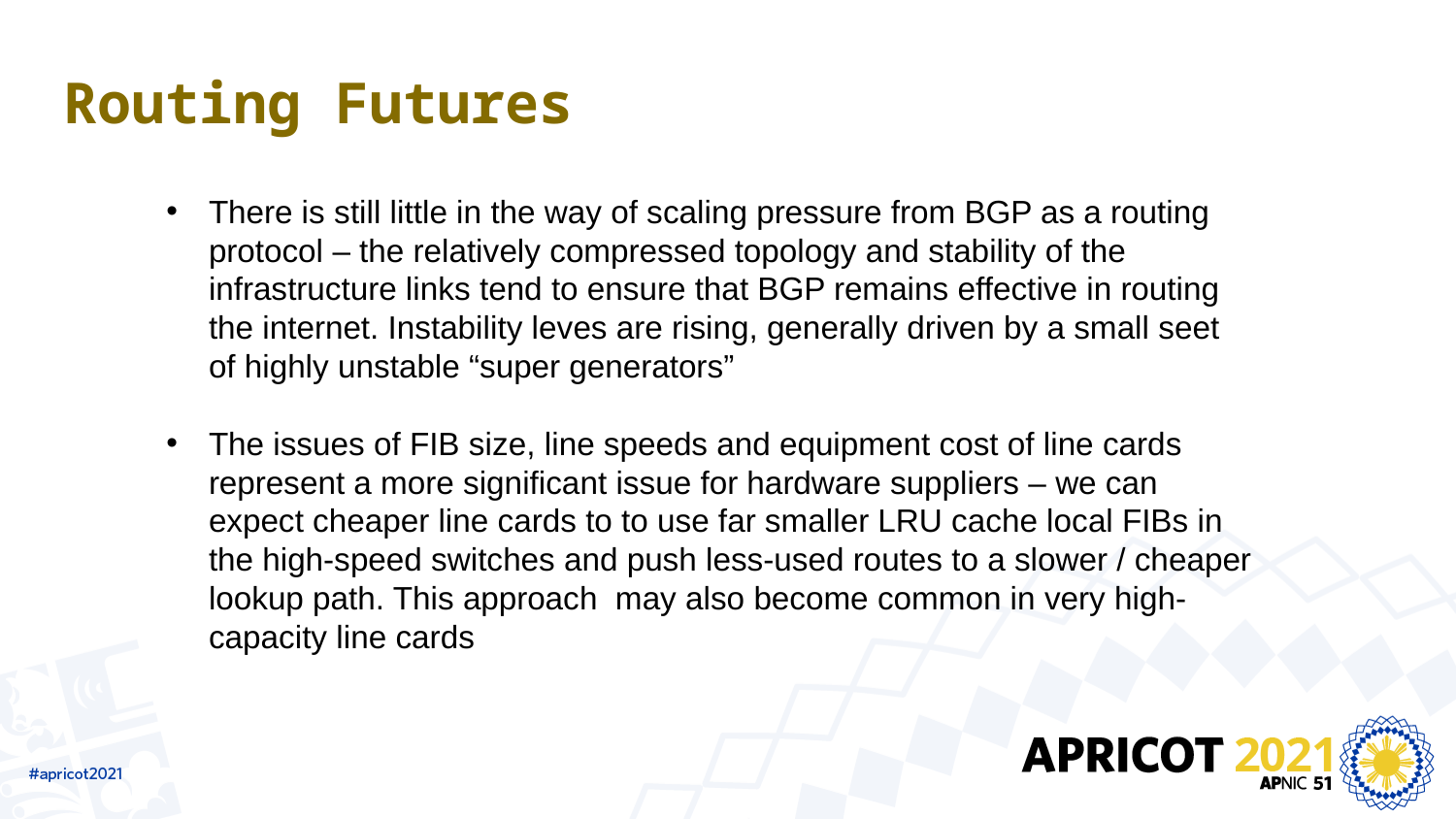

# Routing Futures
There is still little in the way of scaling pressure from BGP as a routing protocol – the relatively compressed topology and stability of the infrastructure links tend to ensure that BGP remains effective in routing the internet. Instability leves are rising, generally driven by a small seet of highly unstable “super generators”

The issues of FIB size, line speeds and equipment cost of line cards represent a more significant issue for hardware suppliers – we can expect cheaper line cards to to use far smaller LRU cache local FIBs in the high-speed switches and push less-used routes to a slower / cheaper lookup path. This approach  may also become common in very high-capacity line cards